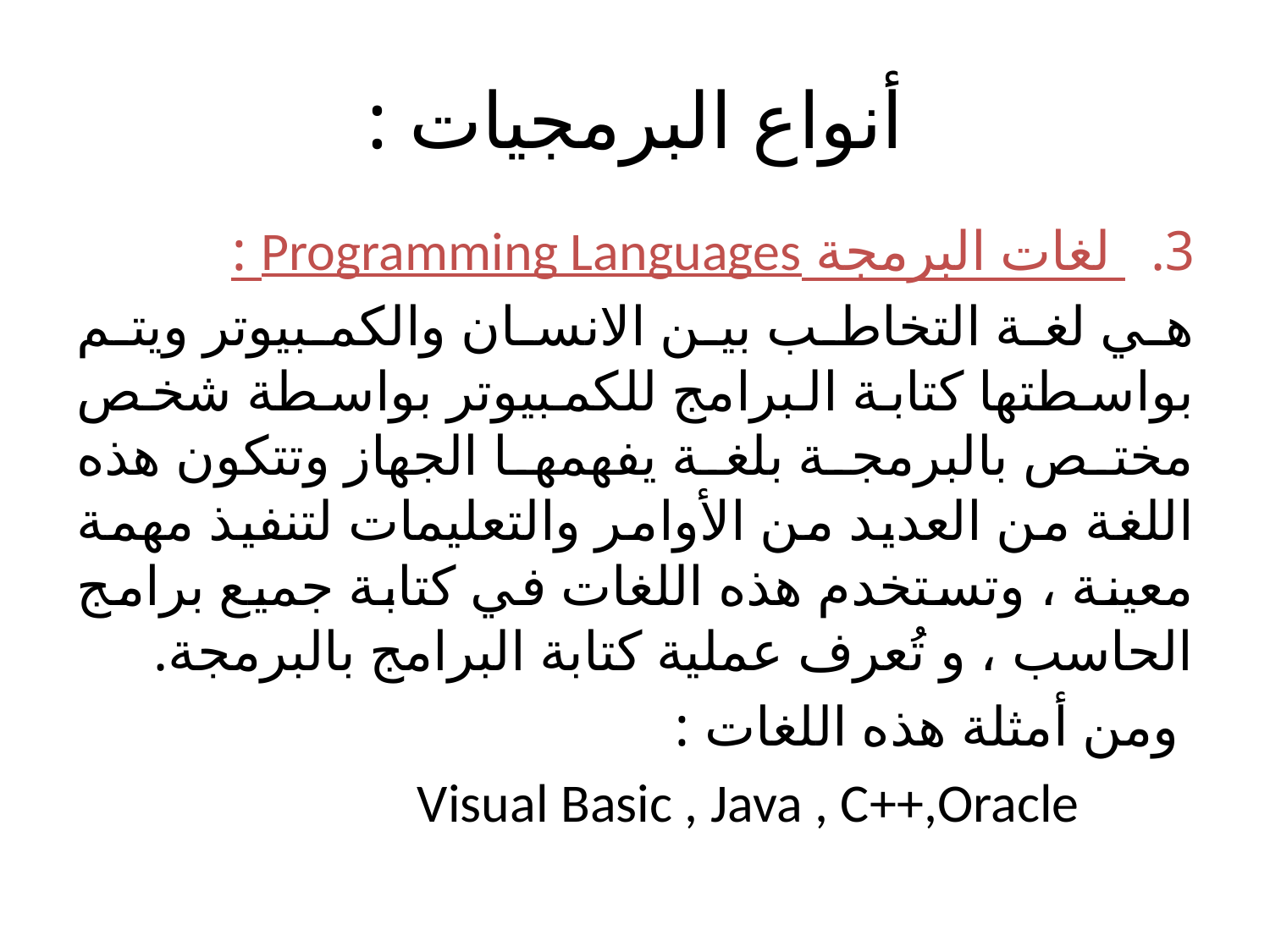

# أنواع البرمجيات :
 لغات البرمجة Programming Languages :
هي لغة التخاطب بين الانسان والكمبيوتر ويتم بواسطتها كتابة البرامج للكمبيوتر بواسطة شخص مختص بالبرمجة بلغة يفهمها الجهاز وتتكون هذه اللغة من العديد من الأوامر والتعليمات لتنفيذ مهمة معينة ، وتستخدم هذه اللغات في كتابة جميع برامج الحاسب ، و تُعرف عملية كتابة البرامج بالبرمجة.
 ومن أمثلة هذه اللغات :
        Visual Basic , Java , C++,Oracle